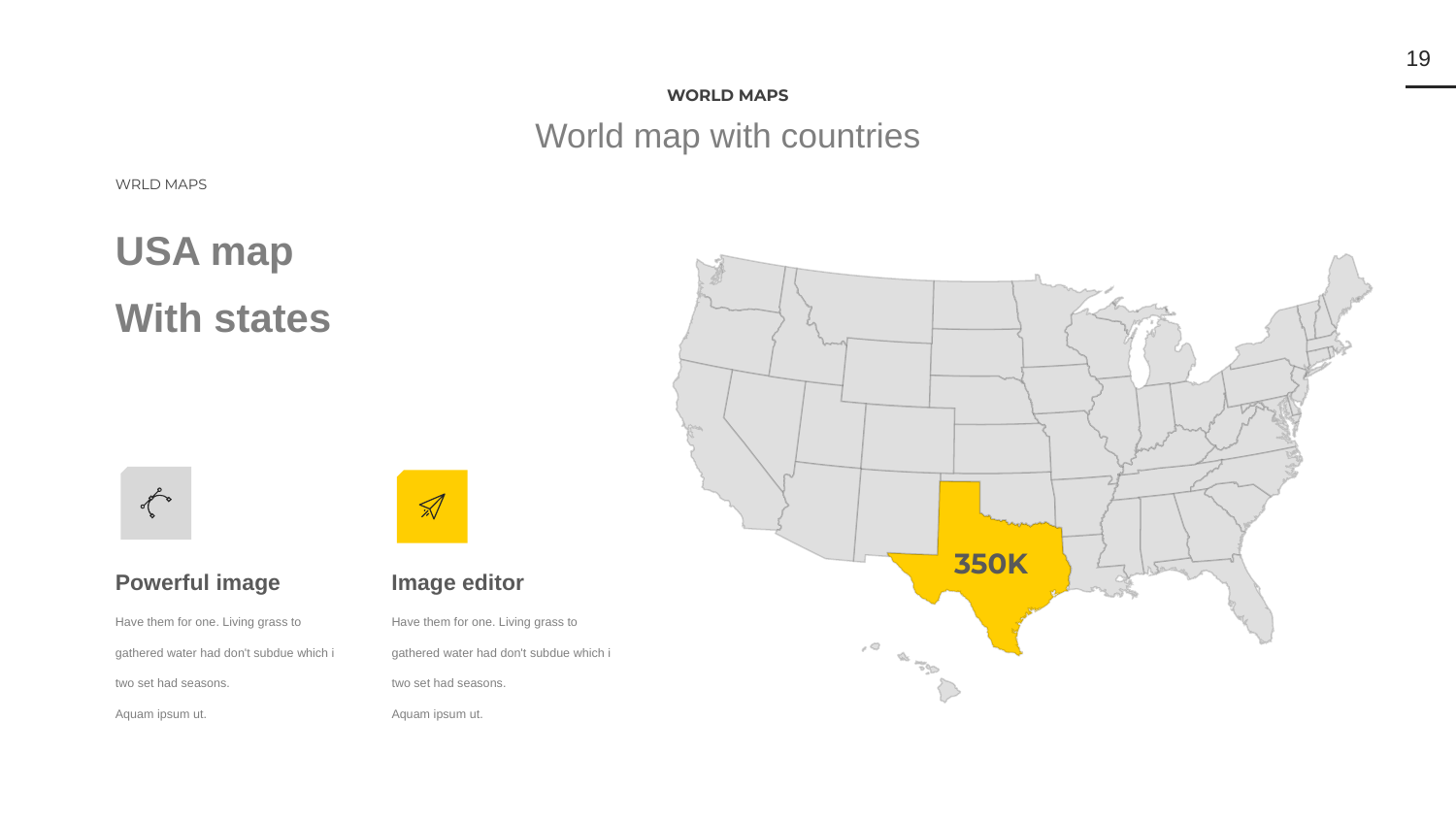

19
WORLD MAPS
World map with countries
WRLD MAPS
USA map
With states

350K
Image editor
Powerful image
Have them for one. Living grass to gathered water had don't subdue which i two set had seasons.
Aquam ipsum ut.
Have them for one. Living grass to gathered water had don't subdue which i two set had seasons.
Aquam ipsum ut.